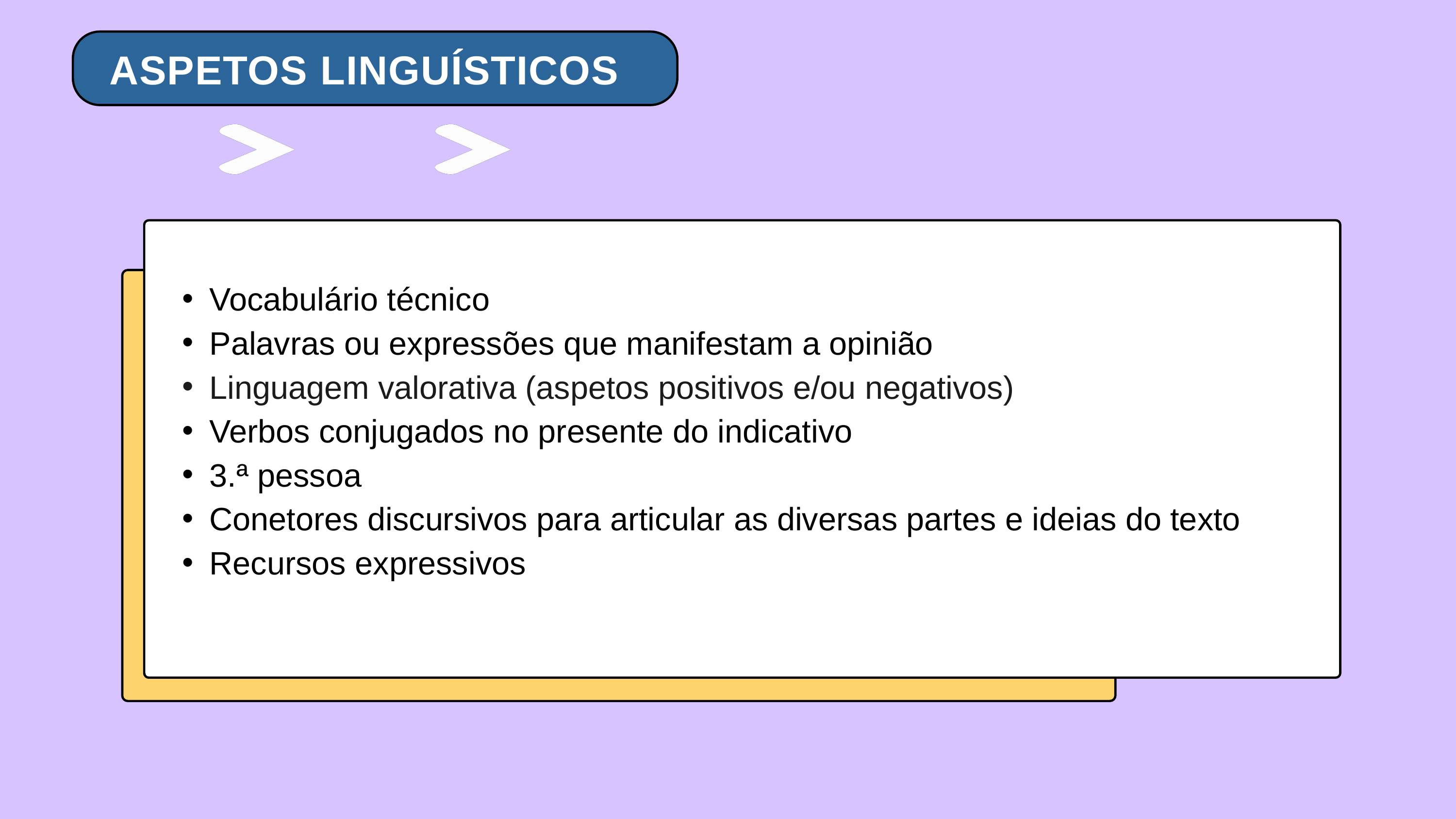

ASPETOS LINGUÍSTICOS

Vocabulário técnico
Palavras ou expressões que manifestam a opinião
Linguagem valorativa (aspetos positivos e/ou negativos)
Verbos conjugados no presente do indicativo
3.ª pessoa
Conetores discursivos para articular as diversas partes e ideias do texto
Recursos expressivos